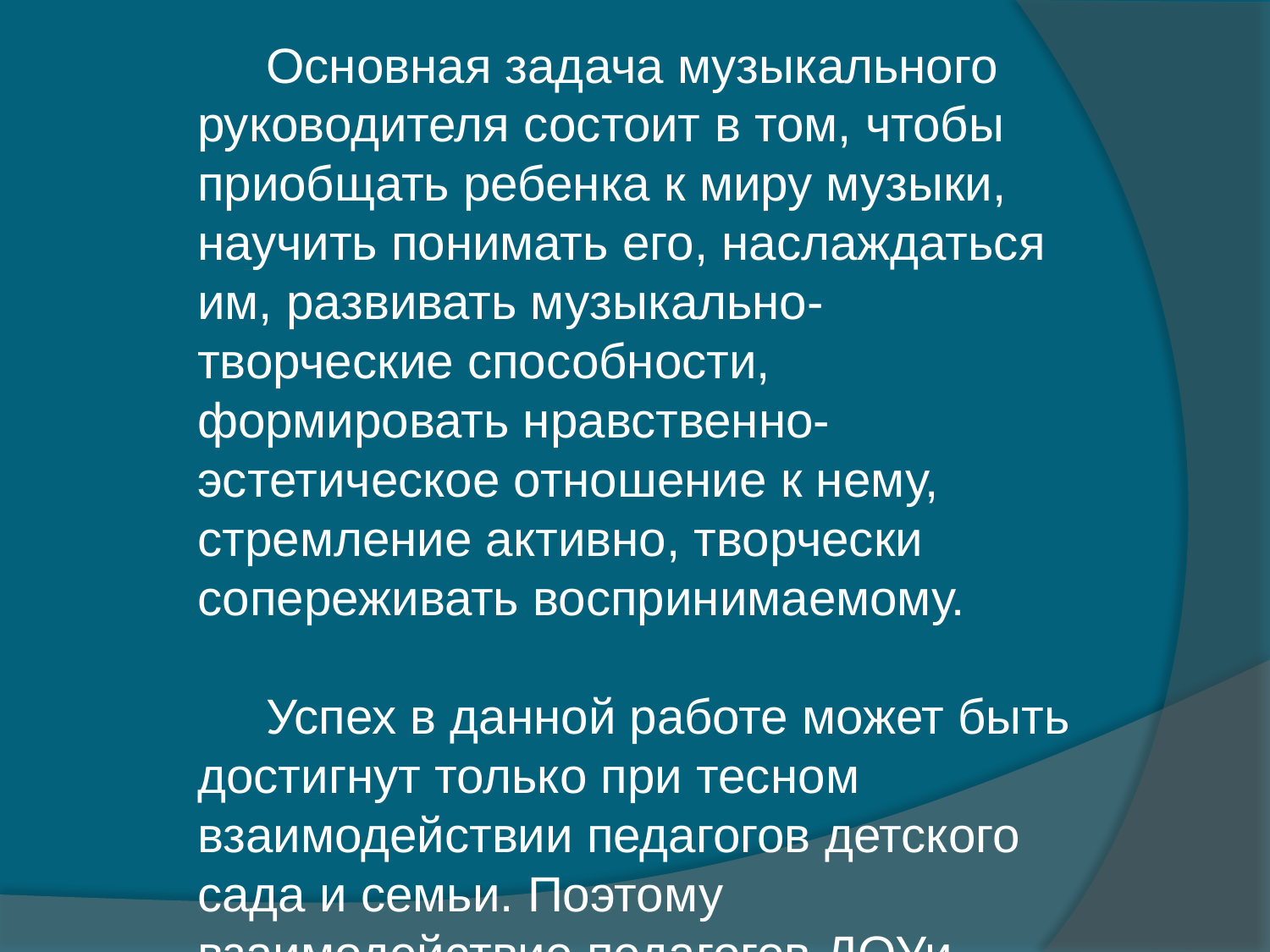

Основная задача музыкального руководителя состоит в том, чтобы приобщать ребенка к миру музыки, научить понимать его, наслаждаться им, развивать музыкально-творческие способности, формировать нравственно-эстетическое отношение к нему, стремление активно, творчески сопереживать воспринимаемому.

     Успех в данной работе может быть достигнут только при тесном взаимодействии педагогов детского сада и семьи. Поэтому взаимодействие педагогов ДОУи семьи является актуальной темой в настоящее время.